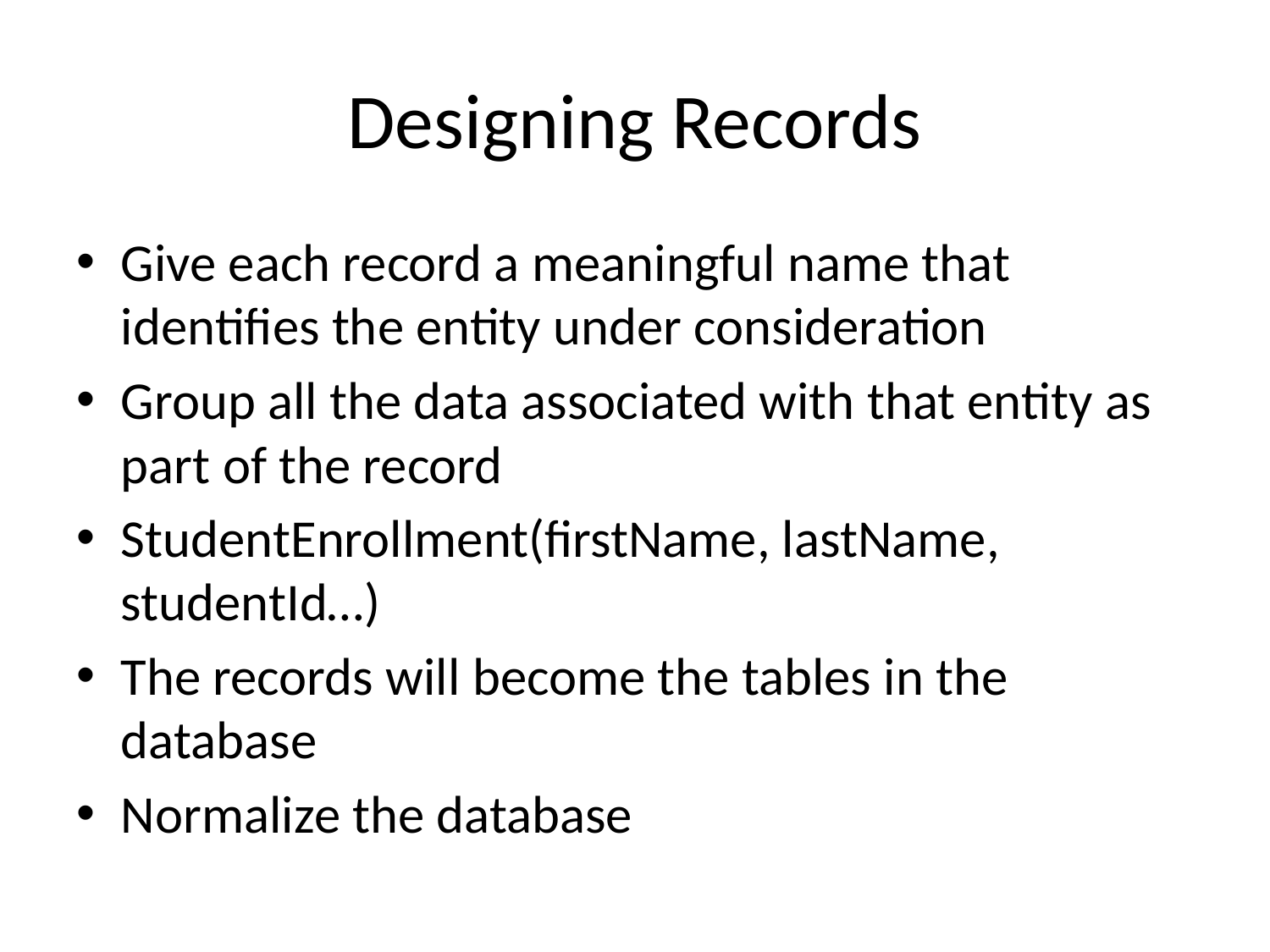

# Designing Records
Give each record a meaningful name that identifies the entity under consideration
Group all the data associated with that entity as part of the record
StudentEnrollment(firstName, lastName, studentId…)
The records will become the tables in the database
Normalize the database